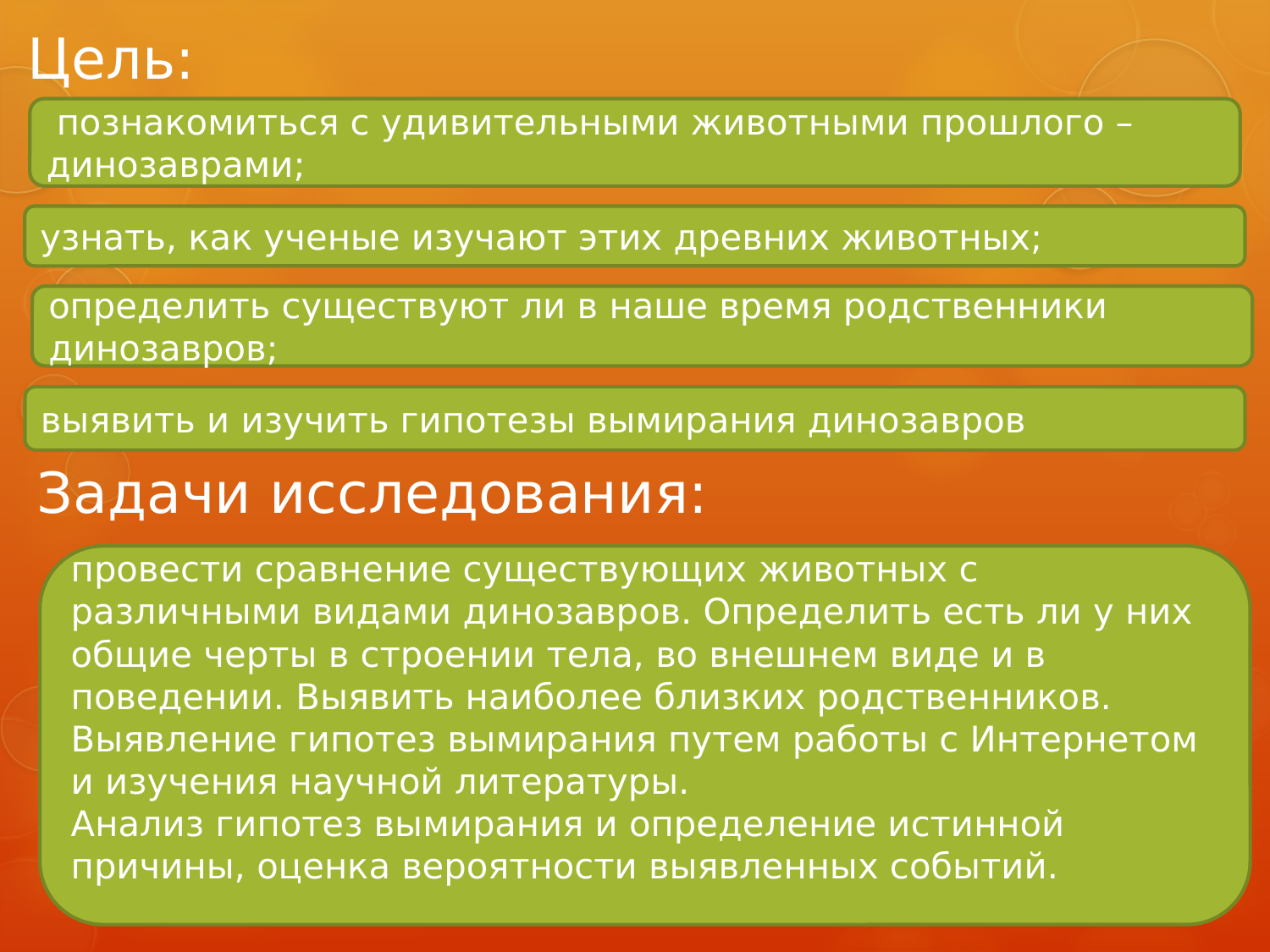

# Цель:
 познакомиться с удивительными животными прошлого – динозаврами;
узнать, как ученые изучают этих древних животных;
определить существуют ли в наше время родственники динозавров;
выявить и изучить гипотезы вымирания динозавров
Задачи исследования:
провести сравнение существующих животных с различными видами динозавров. Определить есть ли у них общие черты в строении тела, во внешнем виде и в поведении. Выявить наиболее близких родственников. Выявление гипотез вымирания путем работы с Интернетом и изучения научной литературы.
Анализ гипотез вымирания и определение истинной причины, оценка вероятности выявленных событий.